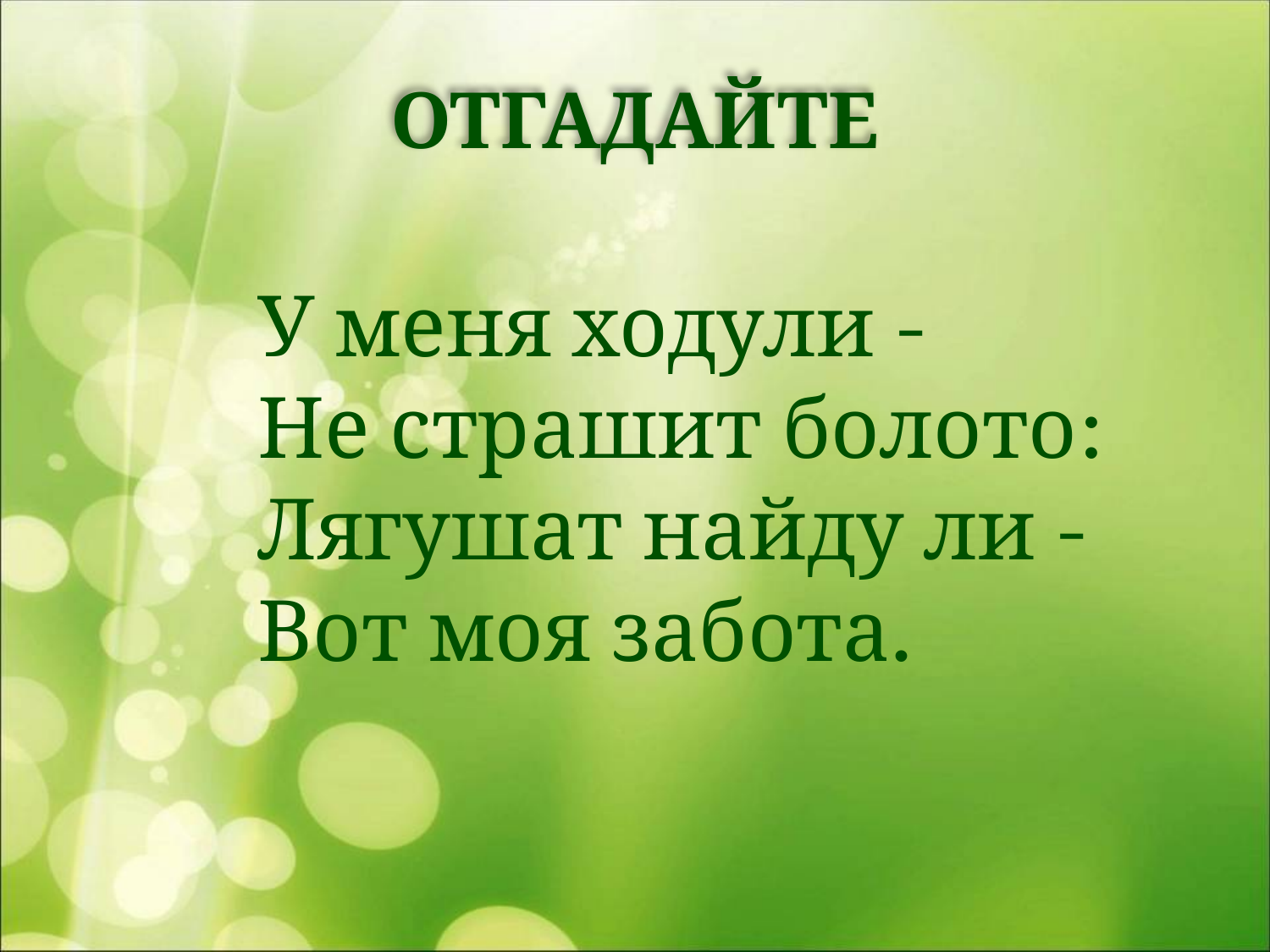

# ОТГАДАЙТЕ
У меня ходули -
Не страшит болото:
Лягушат найду ли -
Вот моя забота.